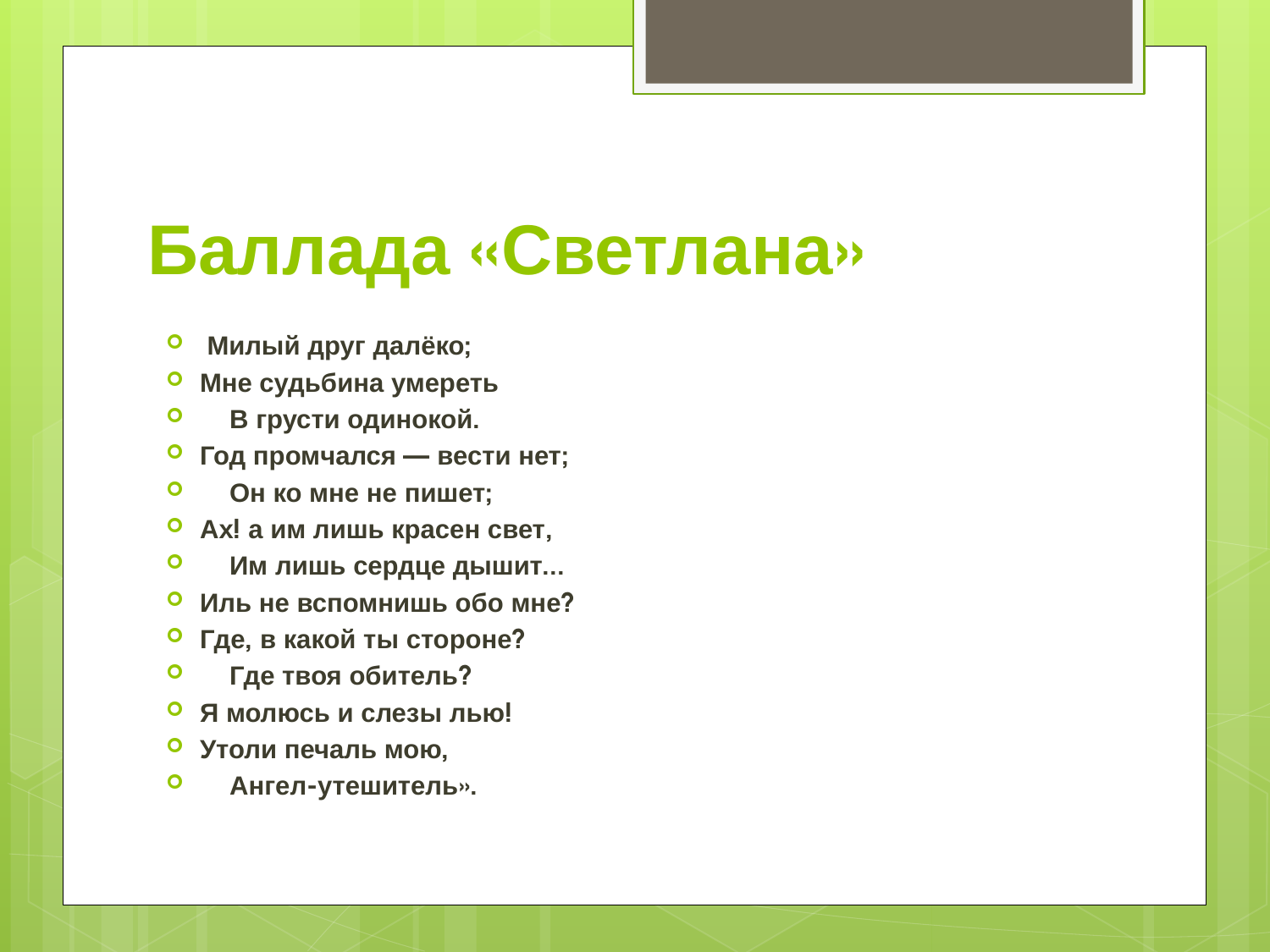

# Баллада «Светлана»
 Милый друг далёко;
Мне судьбина умереть
    В грусти одинокой.
Год промчался — вести нет;
    Он ко мне не пишет;
Ах! а им лишь красен свет,
    Им лишь сердце дышит...
Иль не вспомнишь обо мне?
Где, в какой ты стороне?
    Где твоя обитель?
Я молюсь и слезы лью!
Утоли печаль мою,
    Ангел-утешитель».